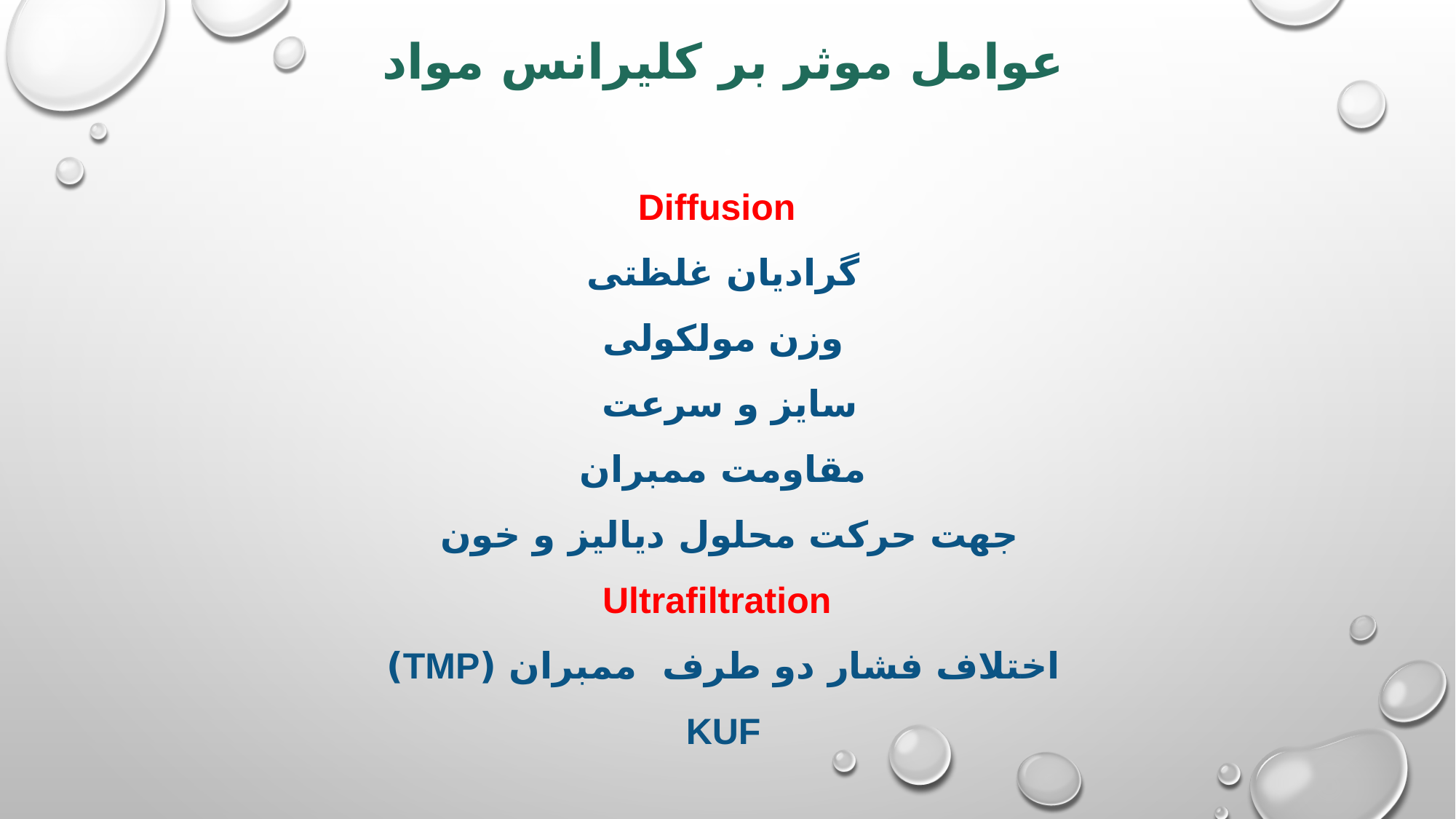

عوامل موثر بر کلیرانس مواد

 Diffusion
گرادیان غلظتی
وزن مولکولی
سایز و سرعت
مقاومت ممبران
جهت حرکت محلول دیالیز و خون
 Ultrafiltration
اختلاف فشار دو طرف  ممبران (TMP)
KUF